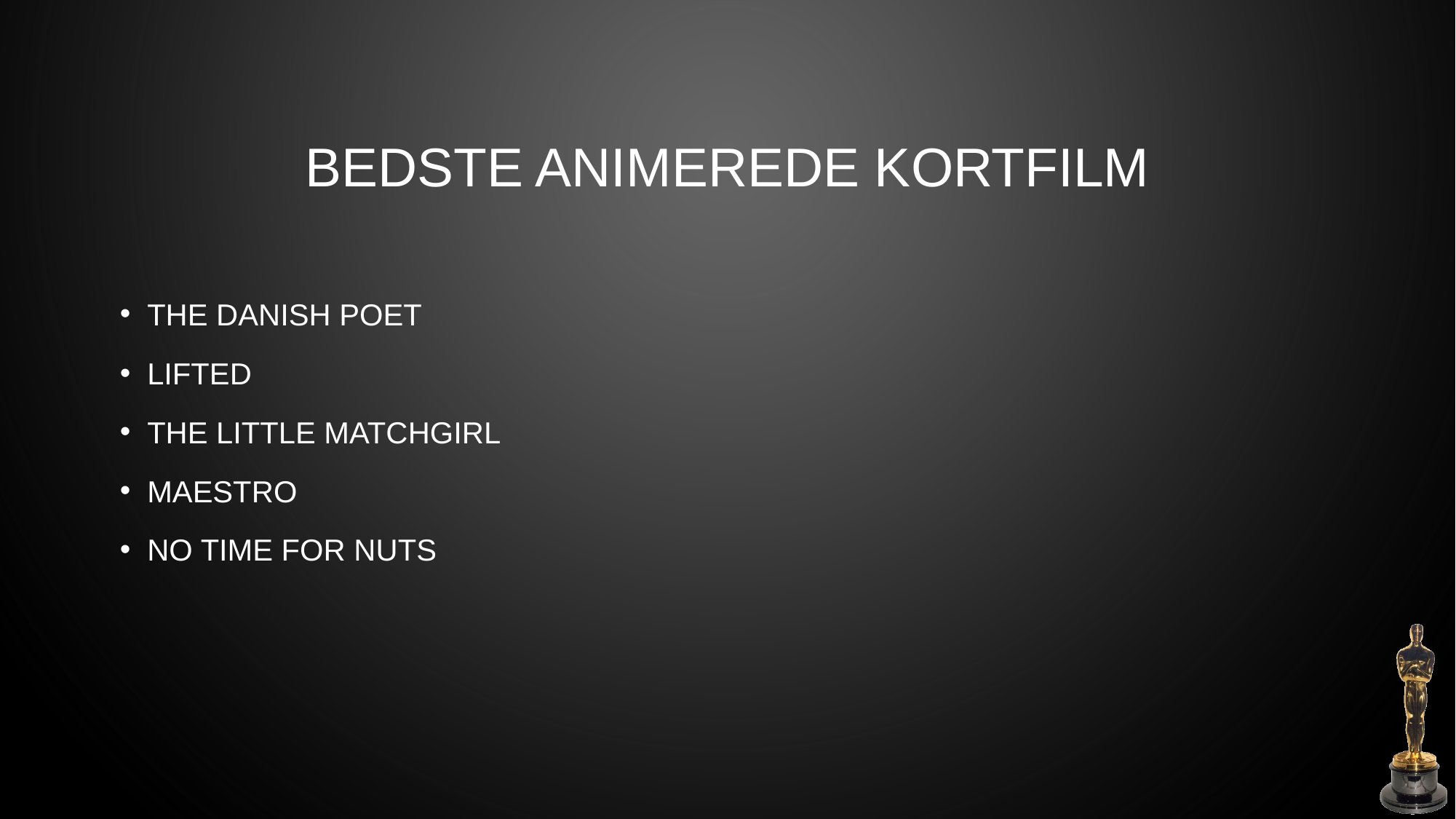

# Bedste Animerede Kortfilm
The Danish Poet
Lifted
The Little Matchgirl
Maestro
No Time For Nuts